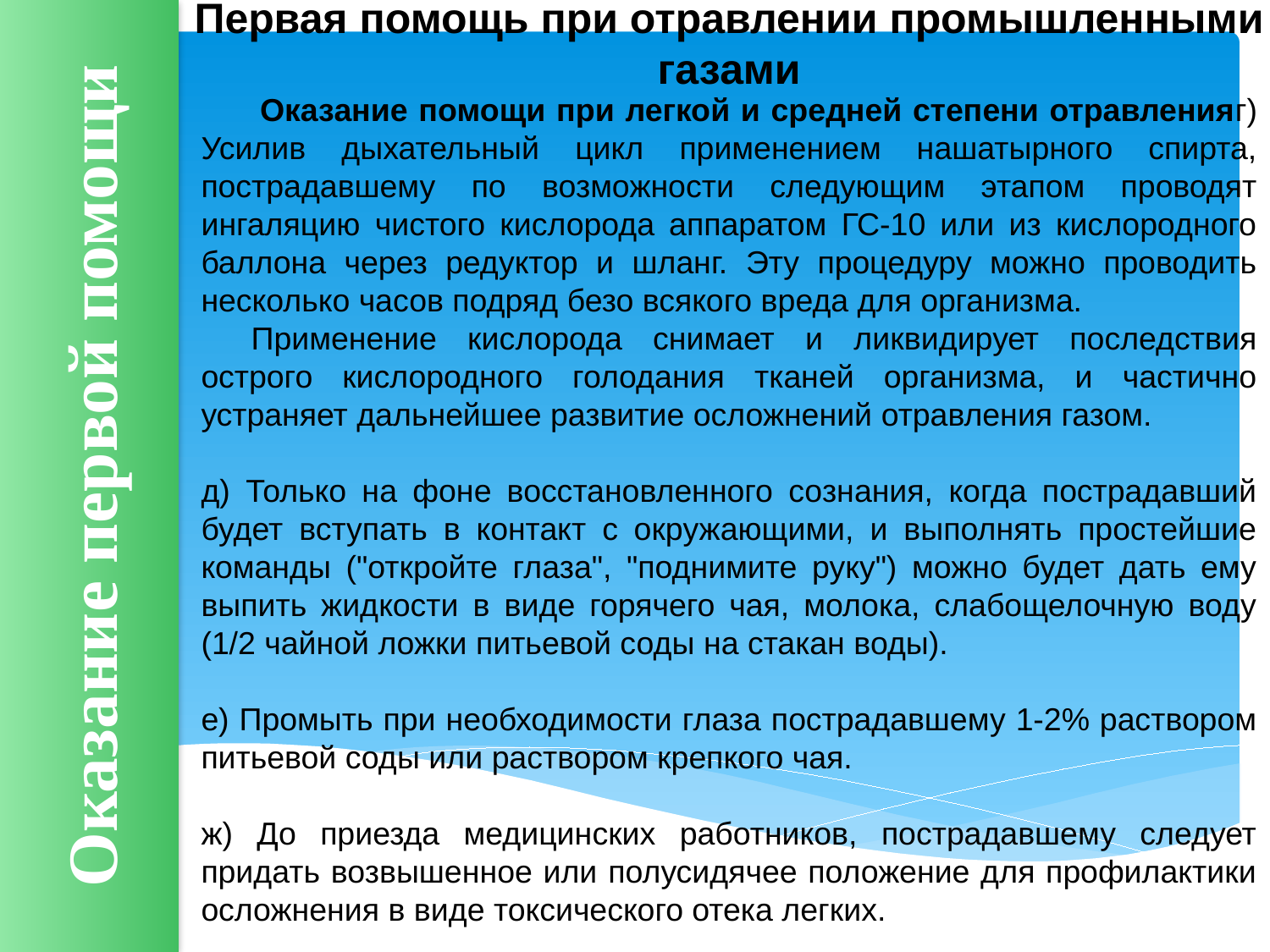

Первая помощь при отравлении промышленными газами

 Оказание помощи при легкой и средней степени отравленияг) Усилив дыхательный цикл применением нашатырного спирта, пострадавшему по возможности следующим этапом проводят ингаляцию чистого кислорода аппаратом ГС-10 или из кислородного баллона через редуктор и шланг. Эту процедуру можно проводить несколько часов подряд безо всякого вреда для организма.
Применение кислорода снимает и ликвидирует последствия острого кислородного голодания тканей организма, и частично устраняет дальнейшее развитие осложнений отравления газом.
д) Только на фоне восстановленного сознания, когда пострадавший будет вступать в контакт с окружающими, и выполнять простейшие команды ("откройте глаза", "поднимите руку") можно будет дать ему выпить жидкости в виде горячего чая, молока, слабощелочную воду (1/2 чайной ложки питьевой соды на стакан воды).
е) Промыть при необходимости глаза пострадавшему 1-2% раствором питьевой соды или раствором крепкого чая.
ж) До приезда медицинских работников, пострадавшему следует придать возвышенное или полусидячее положение для профилактики осложнения в виде токсического отека легких.
Оказание первой помощи